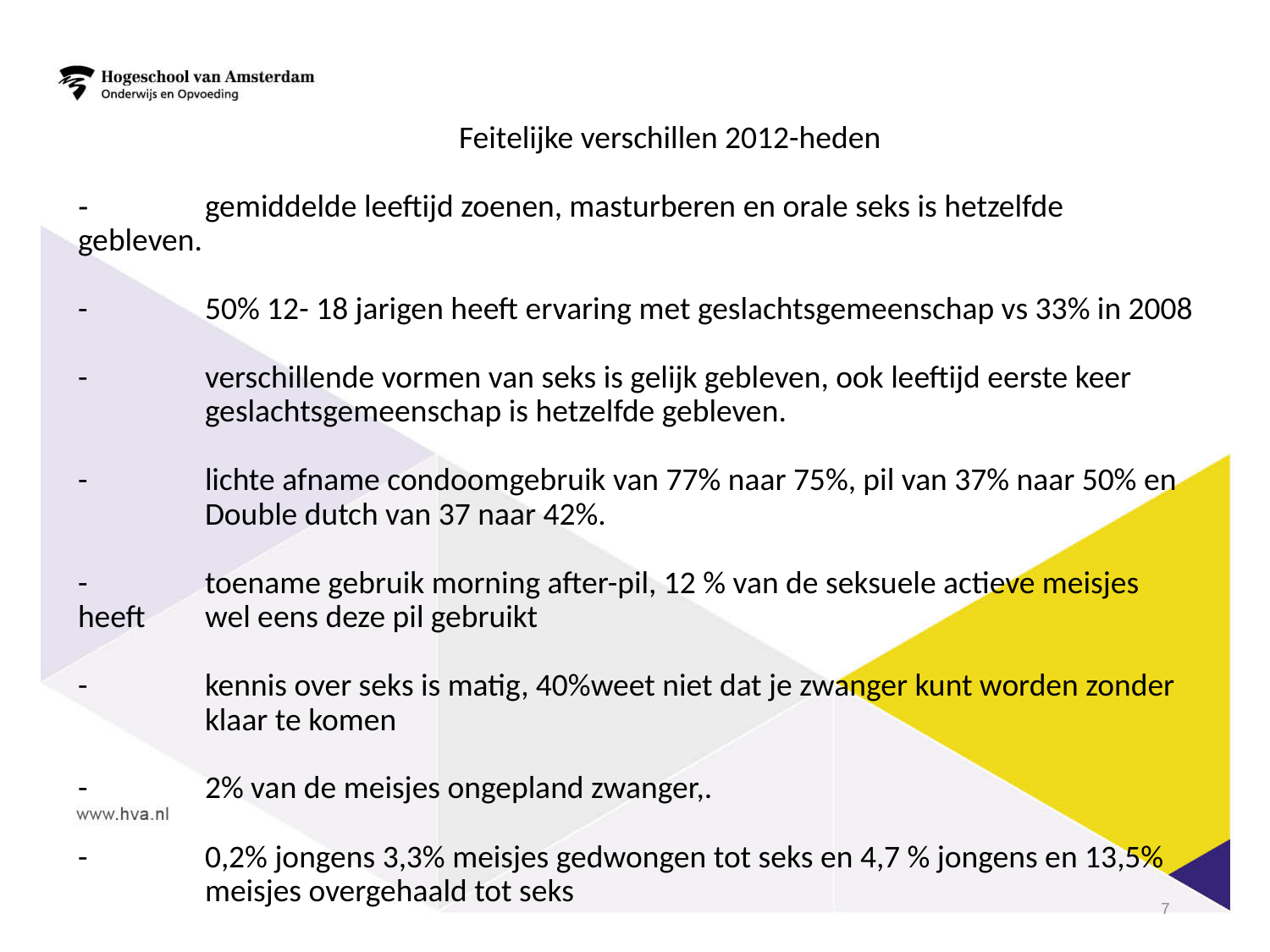

# Feitelijke verschillen 2012-heden - 	gemiddelde leeftijd zoenen, masturberen en orale seks is hetzelfde gebleven. -  	50% 12- 18 jarigen heeft ervaring met geslachtsgemeenschap vs 33% in 2008 -  	verschillende vormen van seks is gelijk gebleven, ook leeftijd eerste keer 	geslachtsgemeenschap is hetzelfde gebleven. -  	lichte afname condoomgebruik van 77% naar 75%, pil van 37% naar 50% en  	Double dutch van 37 naar 42%. -  	toename gebruik morning after-pil, 12 % van de seksuele actieve meisjes heeft 	wel eens deze pil gebruikt - 	kennis over seks is matig, 40%weet niet dat je zwanger kunt worden zonder 	klaar te komen -  	2% van de meisjes ongepland zwanger,. - 	0,2% jongens 3,3% meisjes gedwongen tot seks en 4,7 % jongens en 13,5% 	meisjes overgehaald tot seks
7